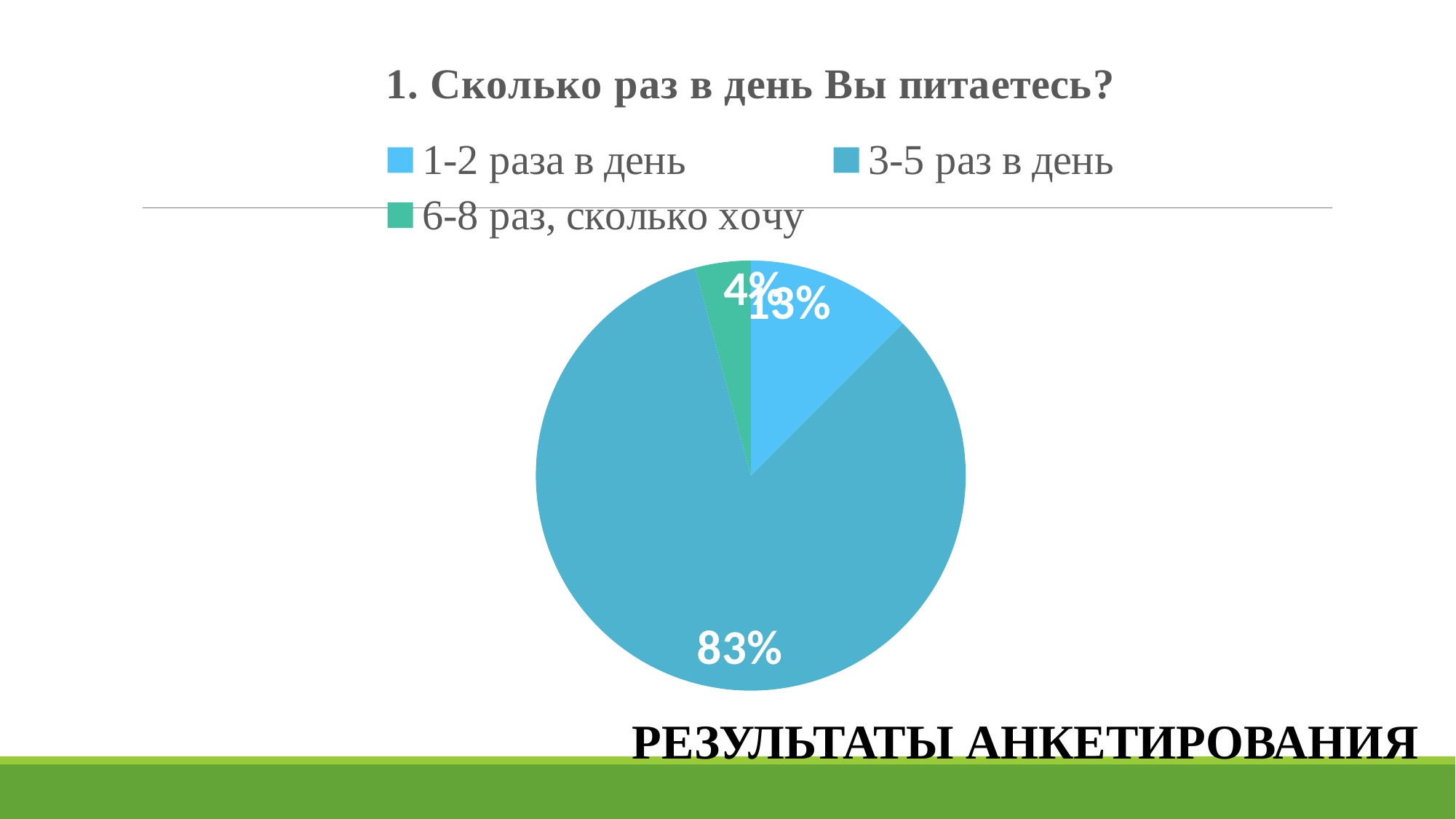

### Chart: 1. Сколько раз в день Вы питаетесь?

| Category | Сколько раз в день Вы питаетесь? |
|---|---|
| 1-2 раза в день  | 3.0 |
| 3-5 раз в день | 20.0 |
| 6-8 раз, сколько хочу | 1.0 |
РЕЗУЛЬТАТЫ АНКЕТИРОВАНИЯ